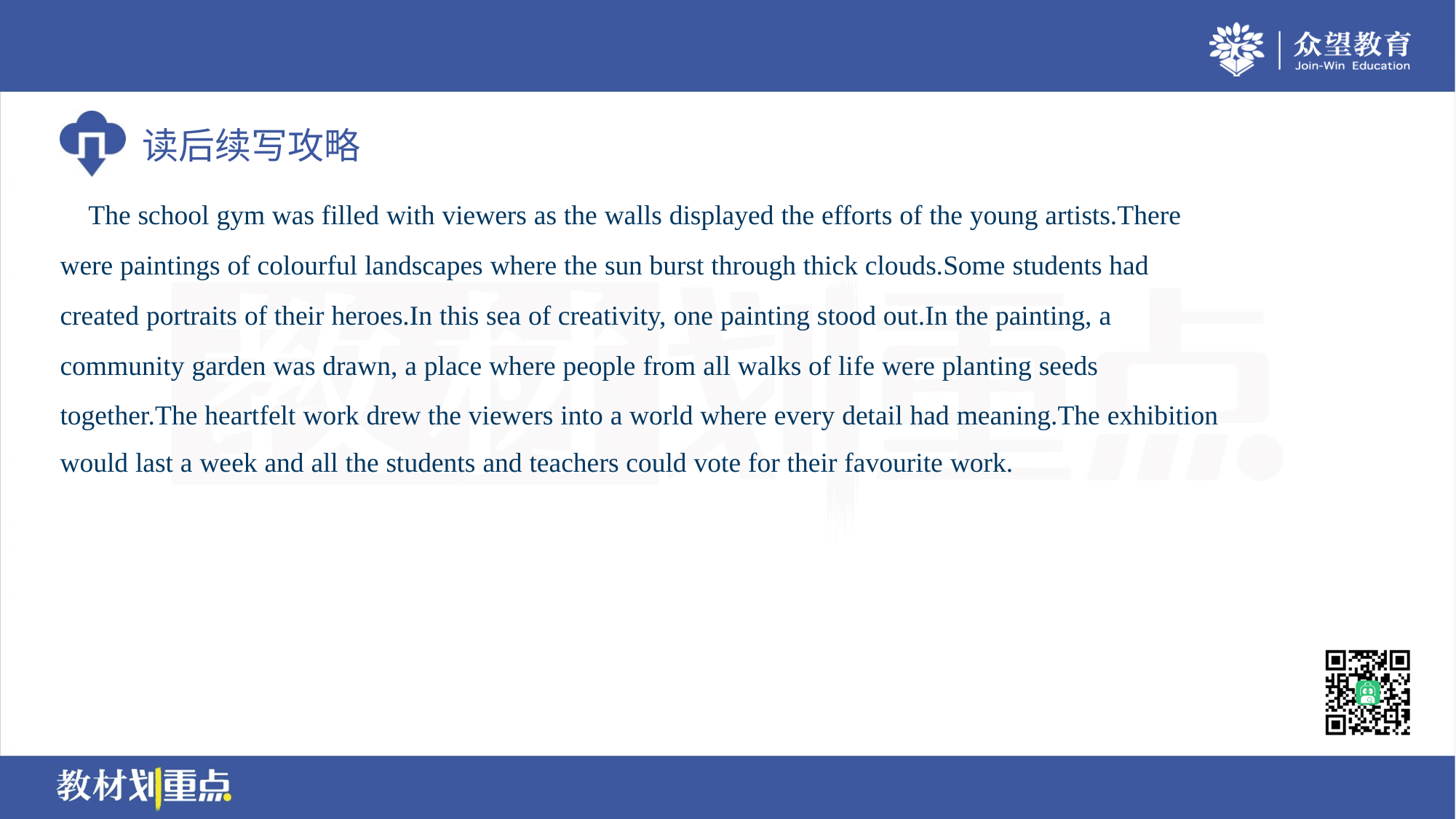

The school gym was filled with viewers as the walls displayed the efforts of the young artists.There
were paintings of colourful landscapes where the sun burst through thick clouds.Some students had
created portraits of their heroes.In this sea of creativity, one painting stood out.In the painting, a
community garden was drawn, a place where people from all walks of life were planting seeds
together.The heartfelt work drew the viewers into a world where every detail had meaning.The exhibition
would last a week and all the students and teachers could vote for their favourite work.